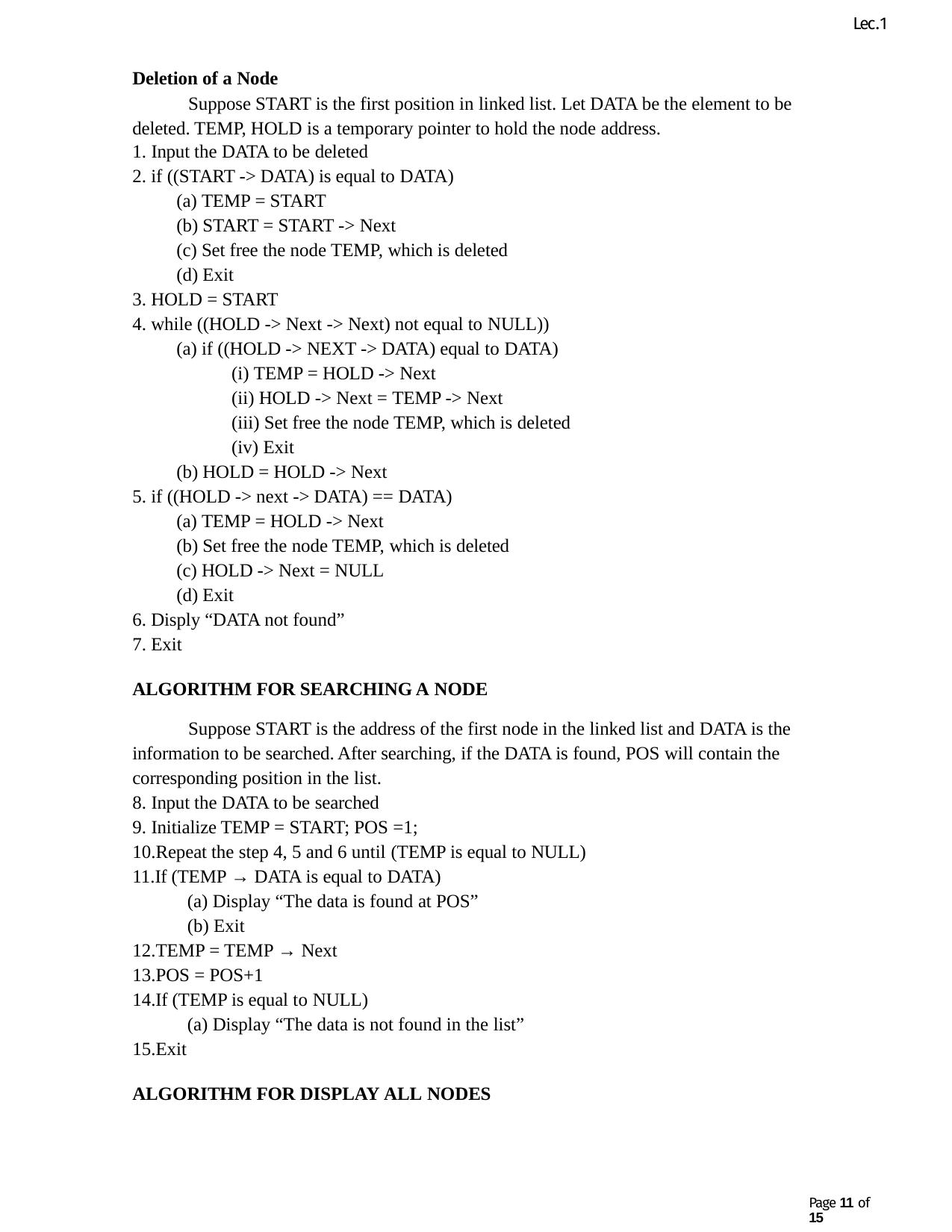

Lec.1

Deletion of a Node
Suppose START is the first position in linked list. Let DATA be the element to be  deleted. TEMP, HOLD is a temporary pointer to hold the node address.
Input the DATA to be deleted
if ((START -> DATA) is equal to DATA)
TEMP = START
START = START -> Next
Set free the node TEMP, which is deleted
Exit
HOLD = START
while ((HOLD -> Next -> Next) not equal to NULL))
if ((HOLD -> NEXT -> DATA) equal to DATA)
TEMP = HOLD -> Next
HOLD -> Next = TEMP -> Next
Set free the node TEMP, which is deleted
Exit
HOLD = HOLD -> Next
if ((HOLD -> next -> DATA) == DATA)
TEMP = HOLD -> Next
Set free the node TEMP, which is deleted
HOLD -> Next = NULL
Exit
Disply “DATA not found”
Exit

ALGORITHM FOR SEARCHING A NODE
Suppose START is the address of the first node in the linked list and DATA is the  information to be searched. After searching, if the DATA is found, POS will contain the  corresponding position in the list.
Input the DATA to be searched
Initialize TEMP = START; POS =1;
Repeat the step 4, 5 and 6 until (TEMP is equal to NULL)
If (TEMP → DATA is equal to DATA)
Display “The data is found at POS”
Exit
TEMP = TEMP → Next
POS = POS+1
If (TEMP is equal to NULL)
Display “The data is not found in the list”
Exit

ALGORITHM FOR DISPLAY ALL NODES
Page 11 of 15